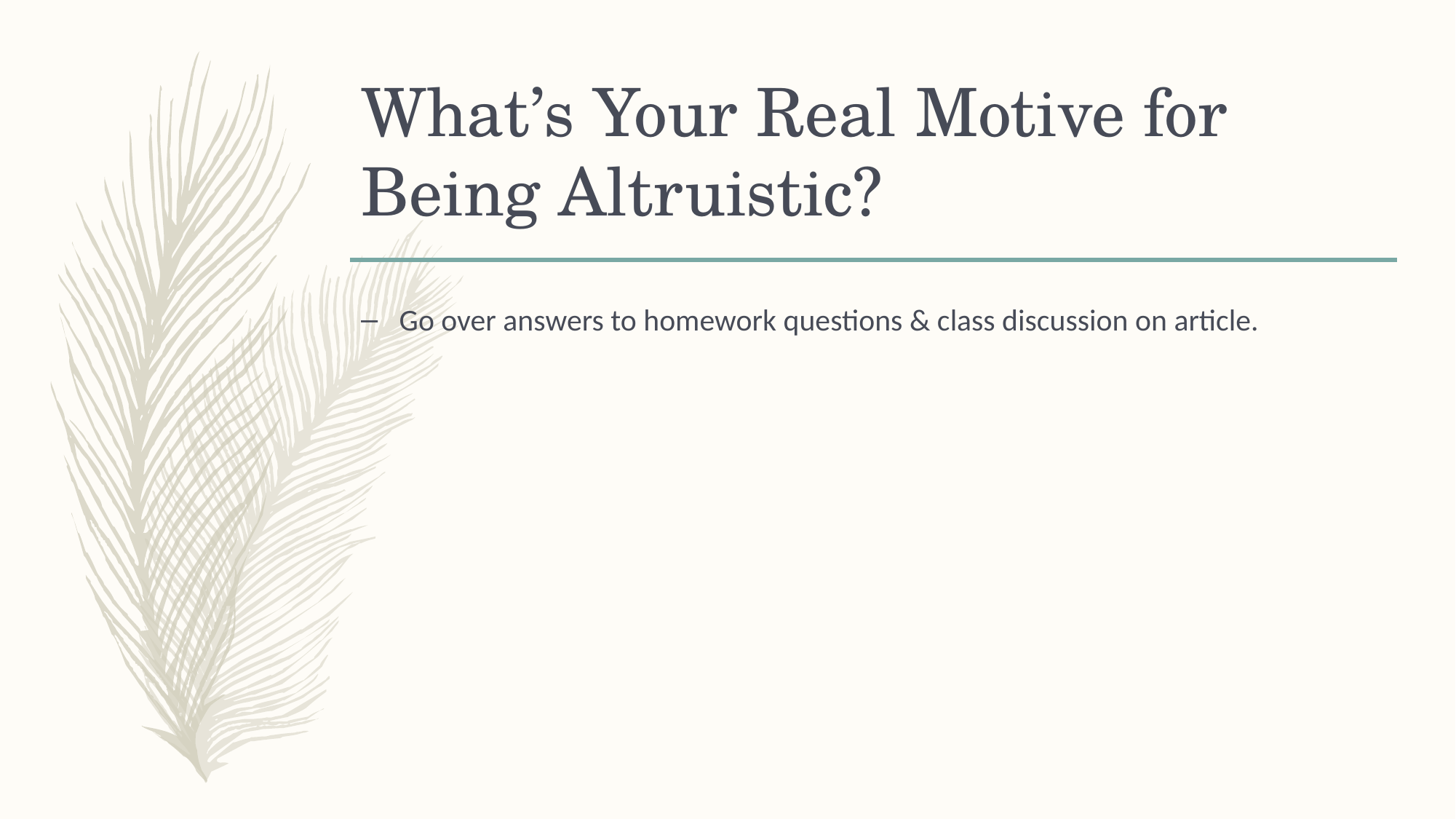

# What’s Your Real Motive for Being Altruistic?
Go over answers to homework questions & class discussion on article.